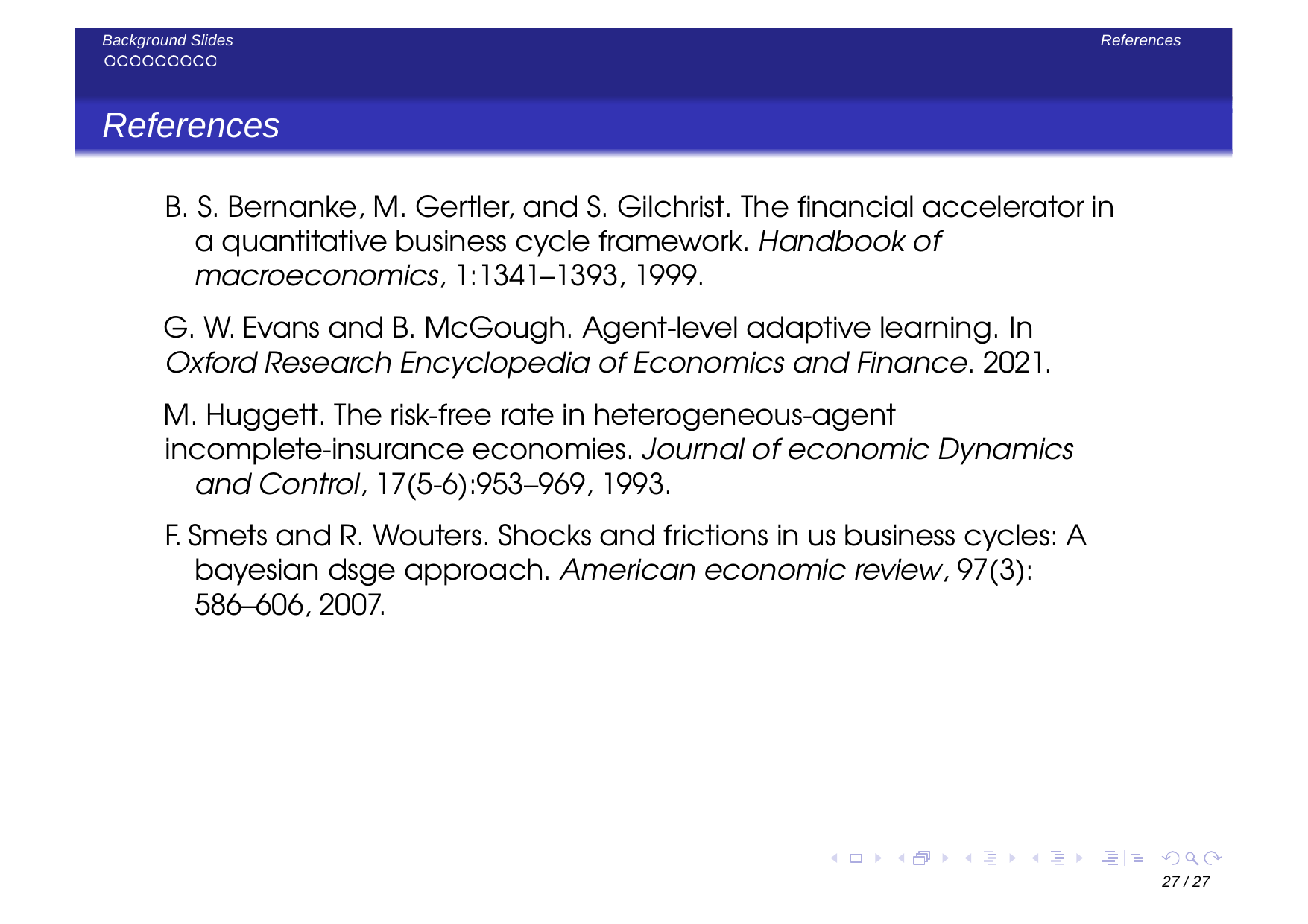

Background Slides
References

# References

B. S. Bernanke, M. Gertler, and S. Gilchrist. The financial accelerator in  a quantitative business cycle framework. Handbook of  macroeconomics, 1:1341–1393, 1999.
G. W. Evans and B. McGough. Agent-level adaptive learning. In
Oxford Research Encyclopedia of Economics and Finance. 2021.
M. Huggett. The risk-free rate in heterogeneous-agent
incomplete-insurance economies. Journal of economic Dynamics  and Control, 17(5-6):953–969, 1993.
F. Smets and R. Wouters. Shocks and frictions in us business cycles: A  bayesian dsge approach. American economic review, 97(3):  586–606, 2007.
27 / 27